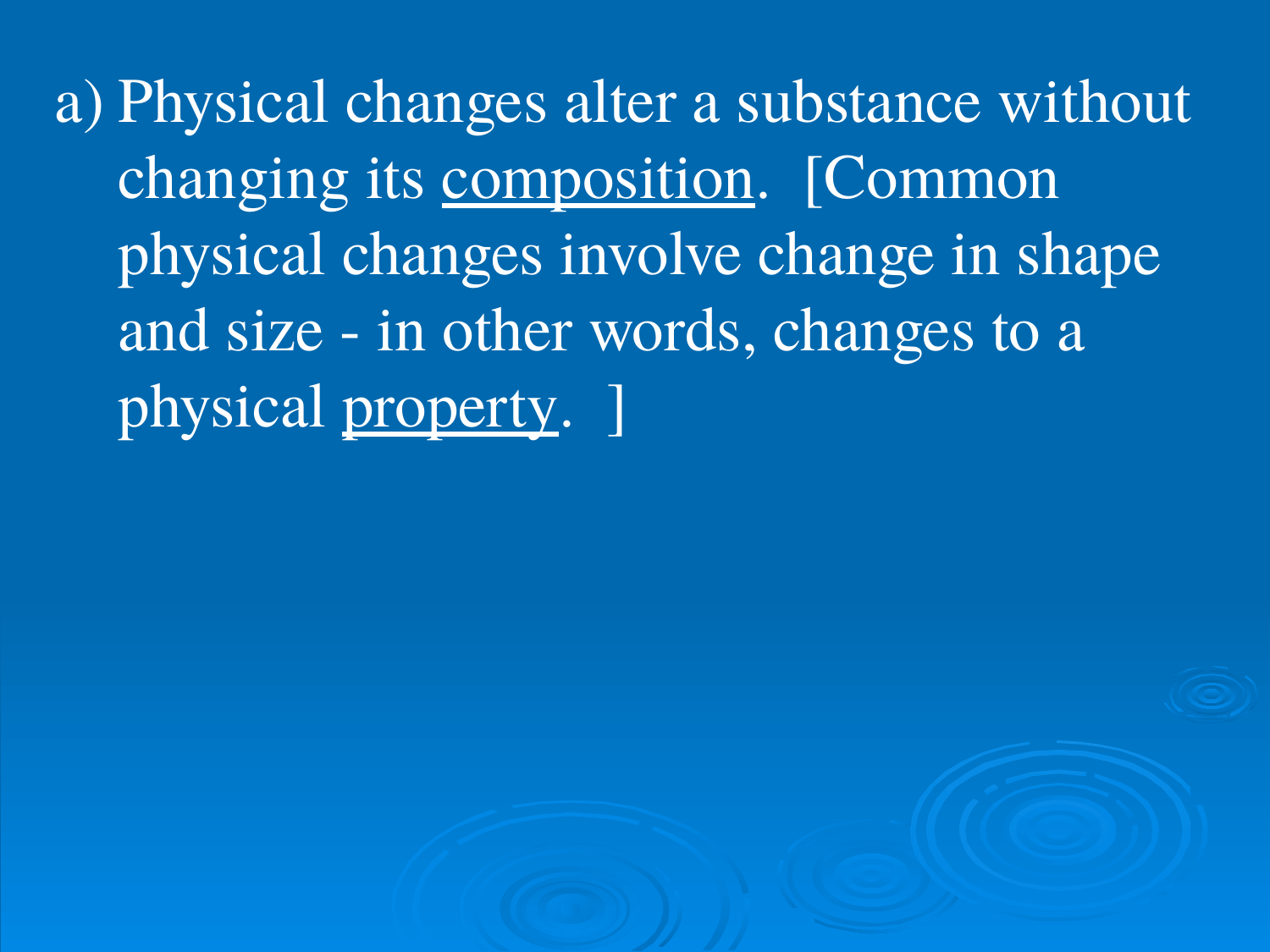

Physical changes alter a substance without changing its composition.  [Common physical changes involve change in shape and size - in other words, changes to a physical property.  ]